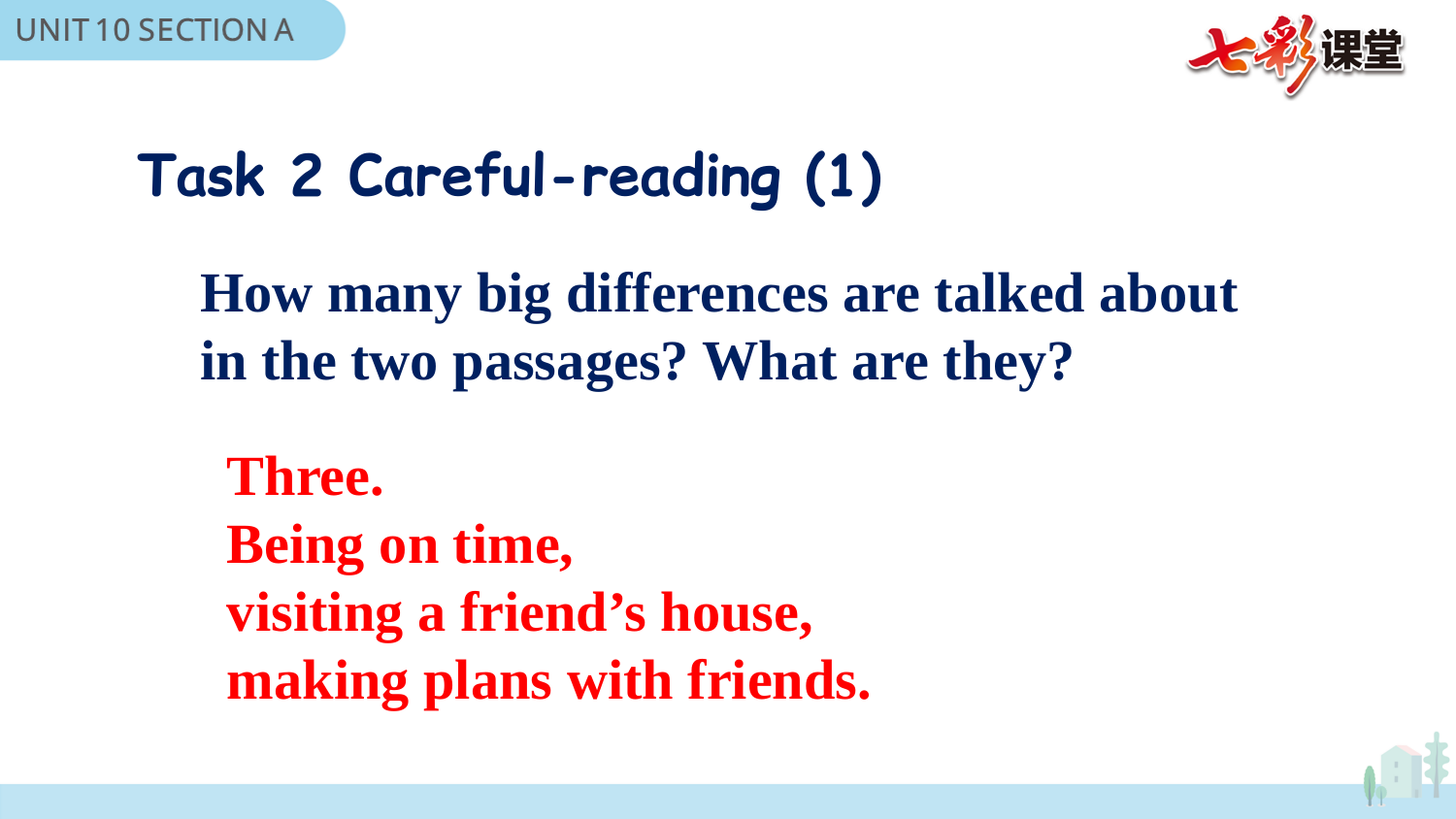

Task 2 Careful-reading (1)
How many big differences are talked about in the two passages? What are they?
Three.
Being on time,
visiting a friend’s house,
making plans with friends.